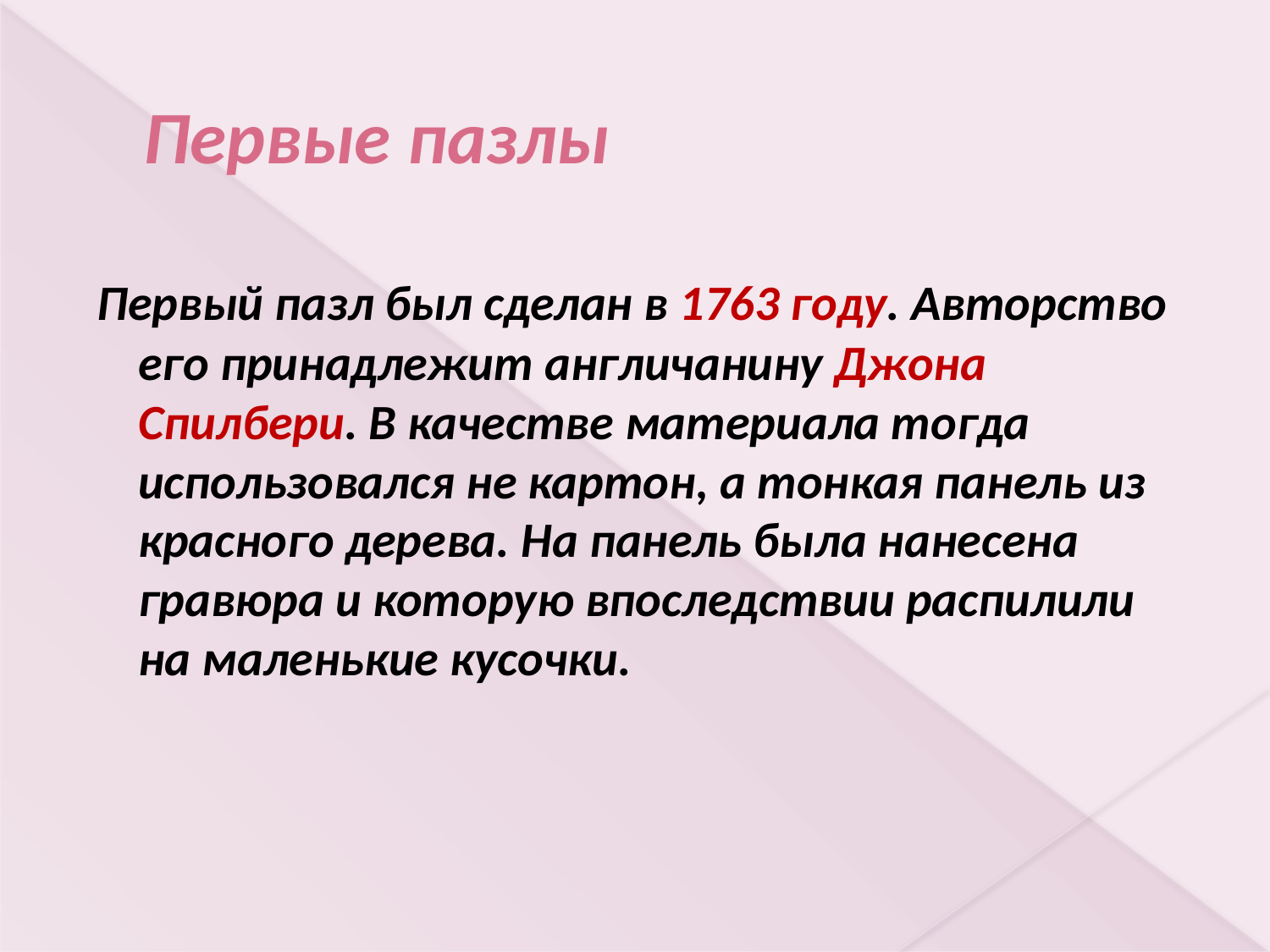

# Первые пазлы
 Первый пазл был сделан в 1763 году. Авторство его принадлежит англичанину Джона Спилбери. В качестве материала тогда использовался не картон, а тонкая панель из красного дерева. На панель была нанесена гравюра и которую впоследствии распилили на маленькие кусочки.